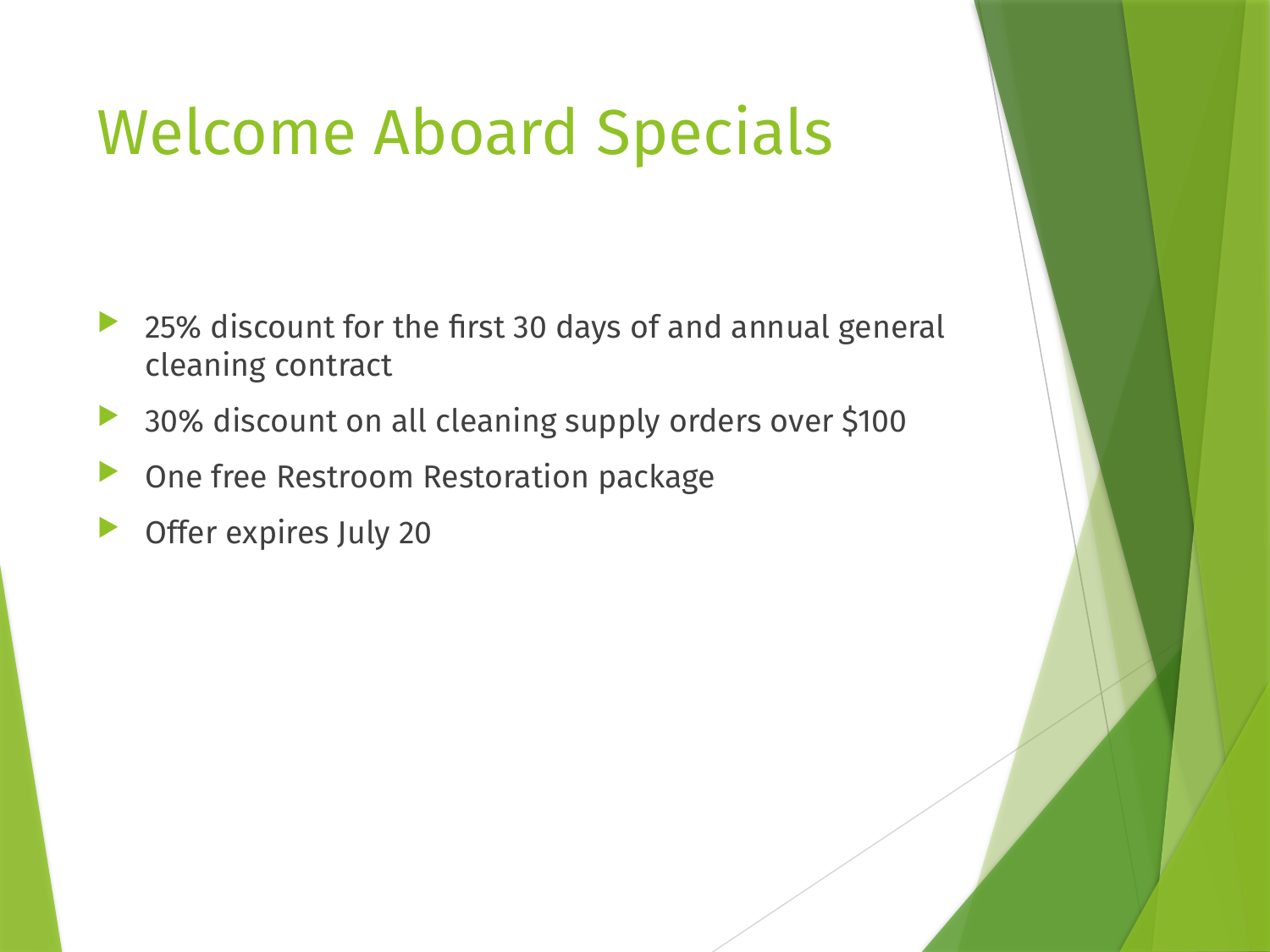

# Welcome Aboard Specials
25% discount for the first 30 days of and annual general cleaning contract
30% discount on all cleaning supply orders over $100
One free Restroom Restoration package
Offer expires July 20